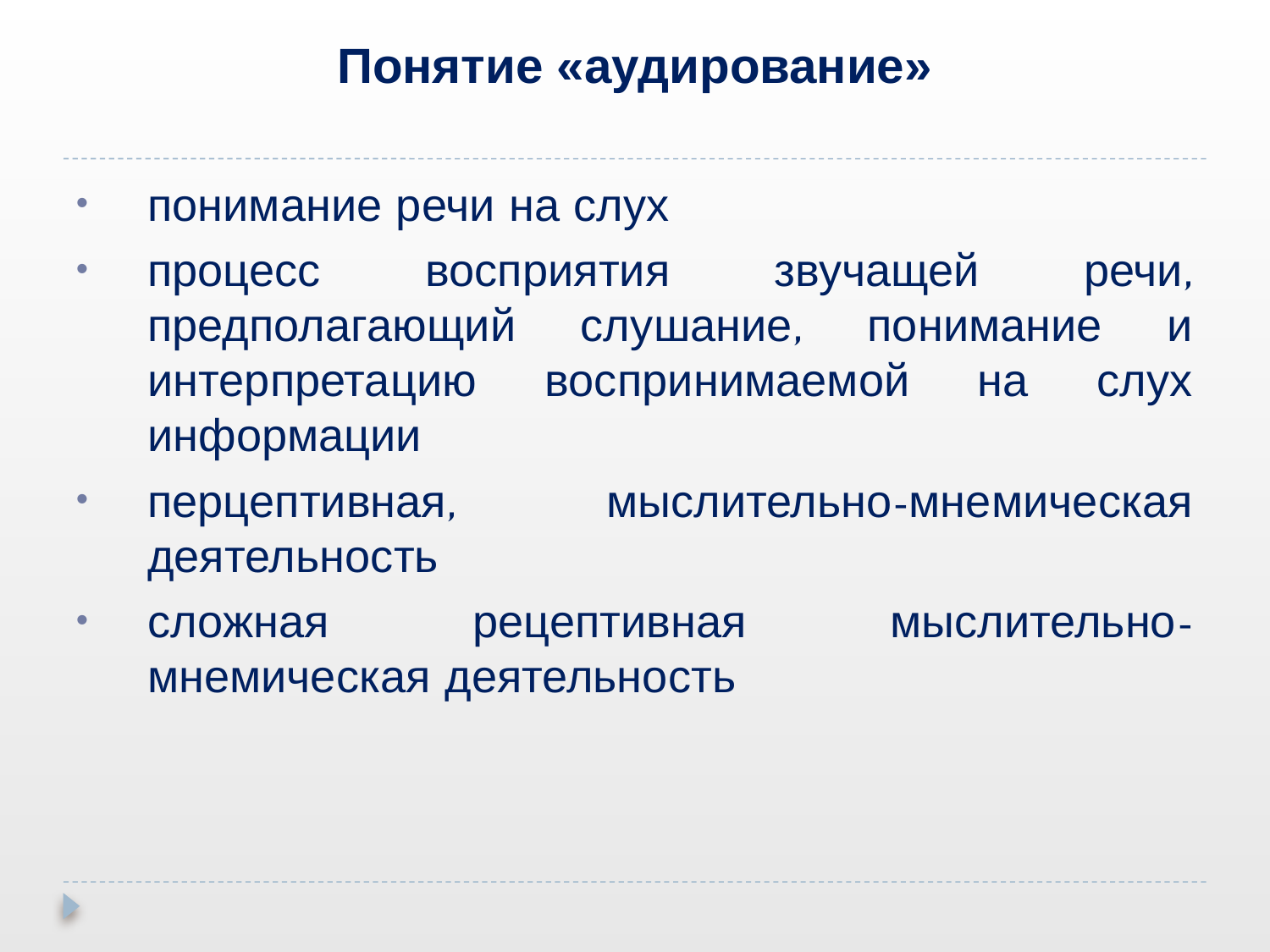

# Понятие «аудирование»
понимание речи на слух
процесс восприятия звучащей речи, предполагающий слушание, понимание и интерпретацию воспринимаемой на слух информации
перцептивная, мыслительно-мнемическая деятельность
сложная рецептивная мыслительно-мнемическая деятельность